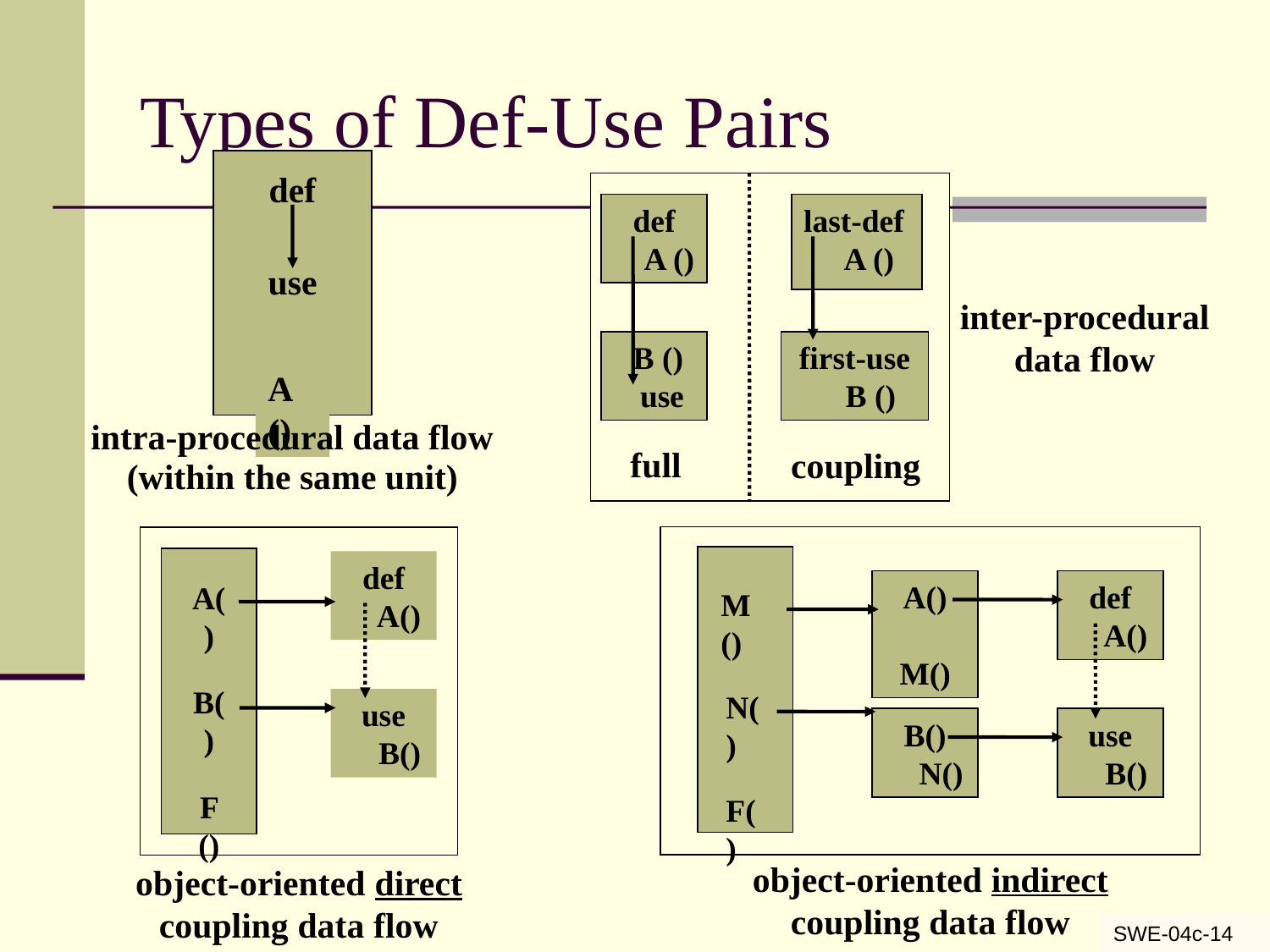

# Types of Def-Use Pairs

def

use
A ()
intra-procedural data flow
(within the same unit)

def
    A ()
last-def
    A ()

  B ()    use
first-use
    B ()
full
coupling
inter-procedural data flow

M ()
N()
F()
A()
    M()
B()
    N()
def
    A()
use
    B()

object-oriented indirect coupling data flow

A()
B()
F ()
def
    A()

use
    B()

object-oriented direct coupling data flow